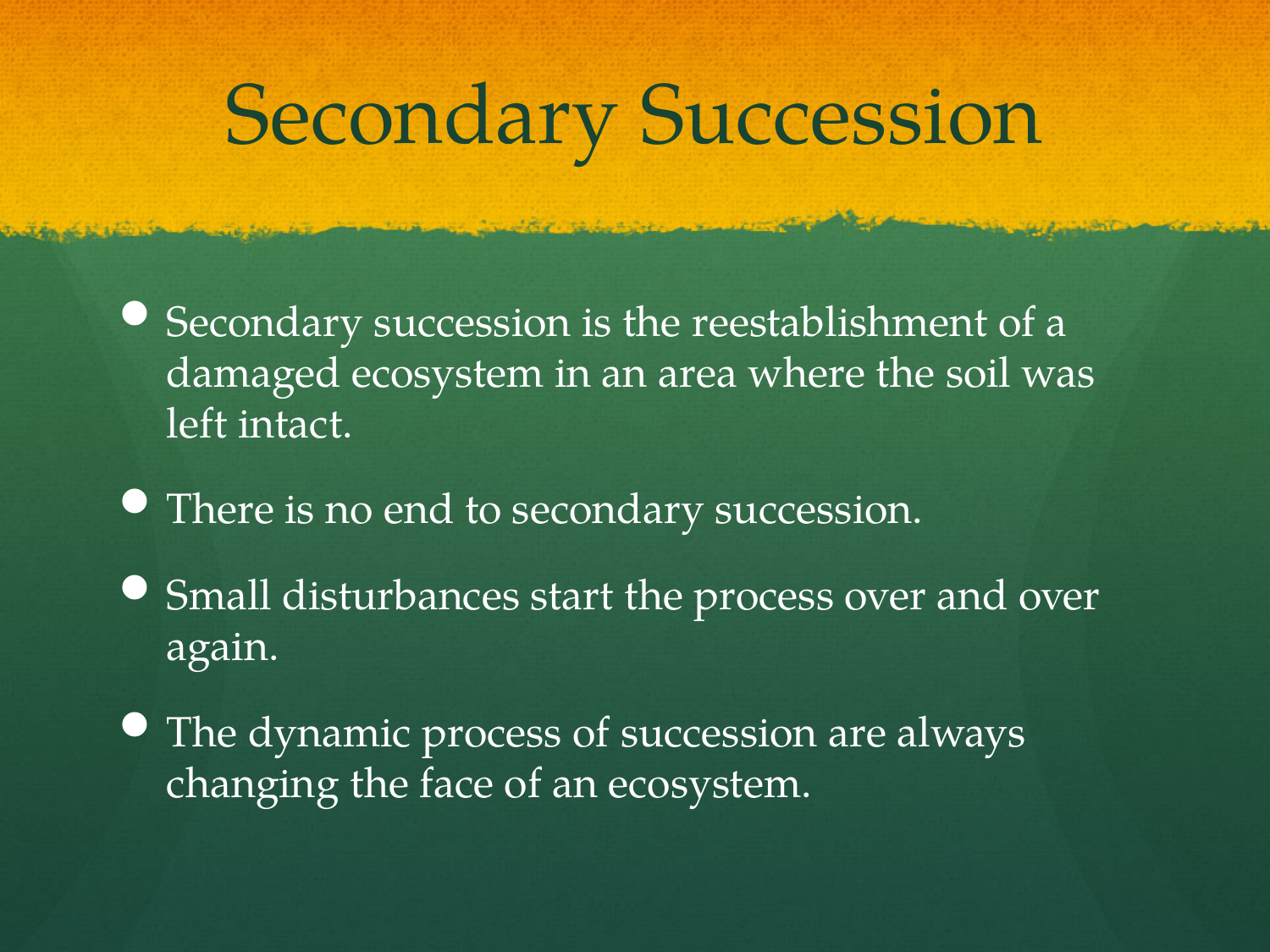

# Secondary Succession
Secondary succession is the reestablishment of a damaged ecosystem in an area where the soil was left intact.
There is no end to secondary succession.
Small disturbances start the process over and over again.
The dynamic process of succession are always changing the face of an ecosystem.